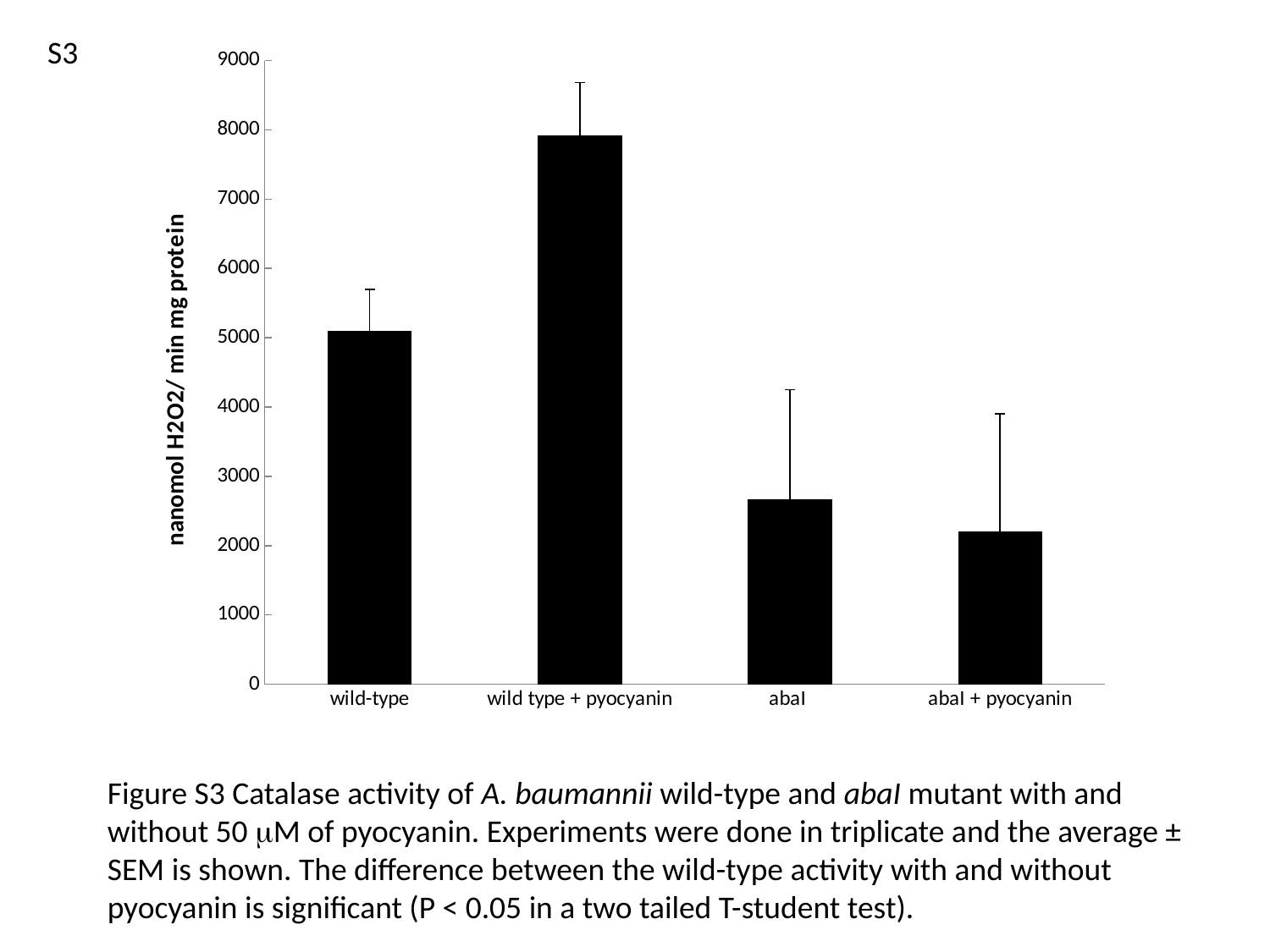

S3

### Chart

| Category |  |
|---|---|
| wild-type | 5099.8502899055675 |
| wild type + pyocyanin | 7916.858502389972 |
| abaI  | 2667.524554663332 |
| abaI + pyocyanin | 2203.4732102804596 |
Figure S3 Catalase activity of A. baumannii wild-type and abaI mutant with and without 50 μM of pyocyanin. Experiments were done in triplicate and the average ± SEM is shown. The difference between the wild-type activity with and without pyocyanin is significant (P < 0.05 in a two tailed T-student test).